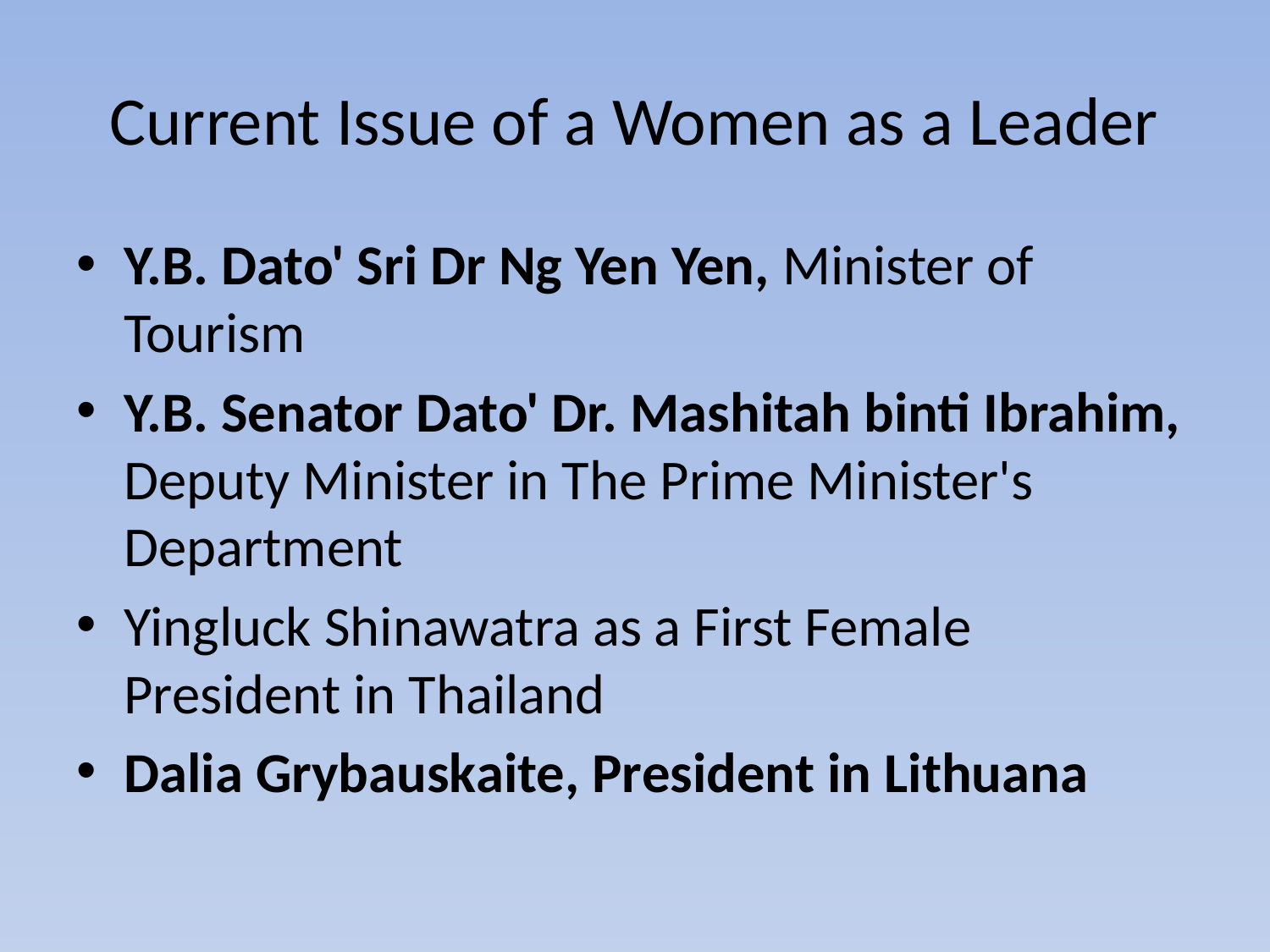

# Current Issue of a Women as a Leader
Y.B. Dato' Sri Dr Ng Yen Yen, Minister of Tourism
Y.B. Senator Dato' Dr. Mashitah binti Ibrahim, Deputy Minister in The Prime Minister's Department
Yingluck Shinawatra as a First Female President in Thailand
Dalia Grybauskaite, President in Lithuana